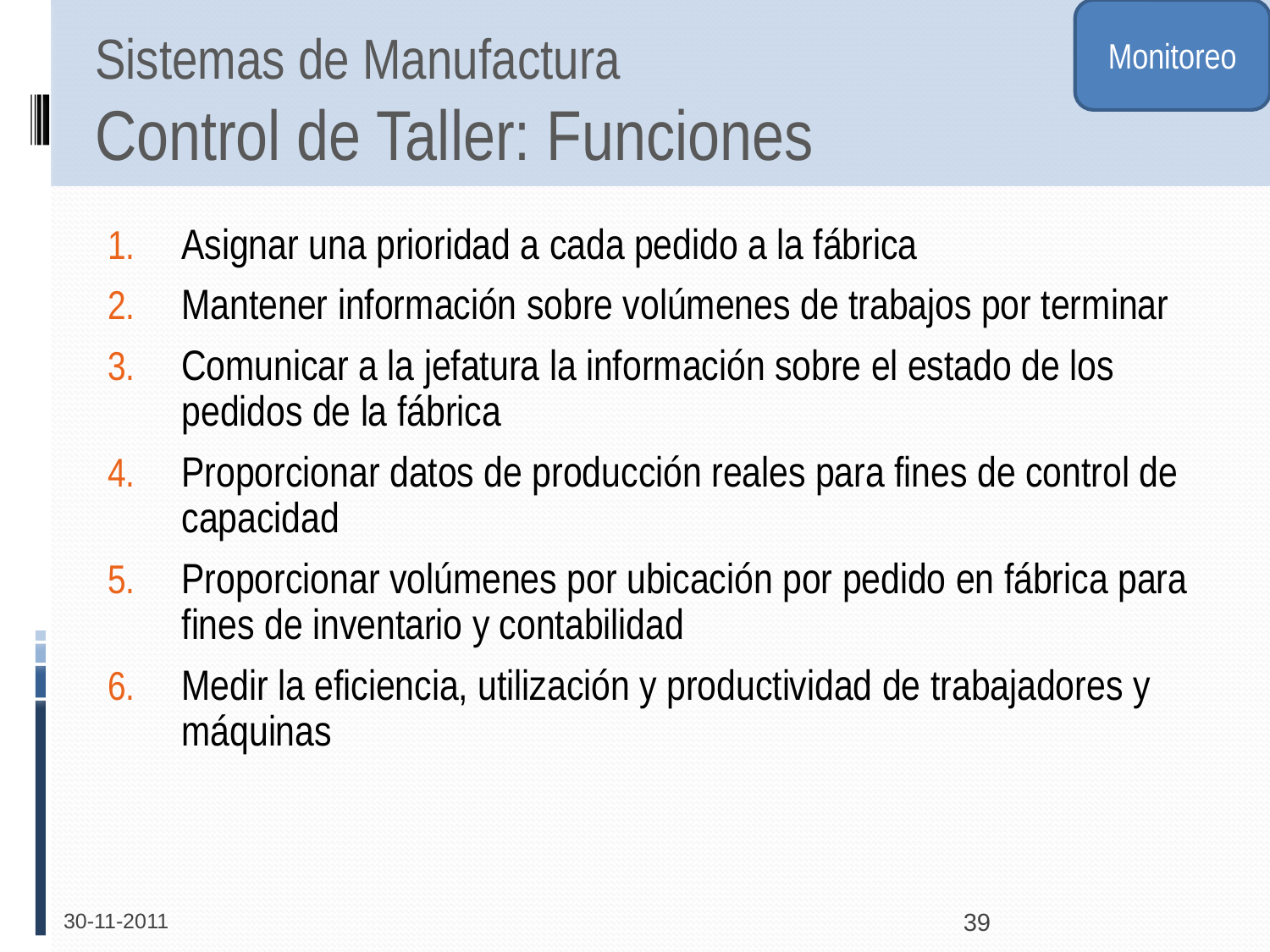

Monitoreo
# Sistemas de Manufactura Control de Taller: Funciones
Asignar una prioridad a cada pedido a la fábrica

Mantener información sobre volúmenes de trabajos por terminar

Comunicar a la jefatura la información sobre el estado de los pedidos de la fábrica

Proporcionar datos de producción reales para fines de control de capacidad

Proporcionar volúmenes por ubicación por pedido en fábrica para fines de inventario y contabilidad

Medir la eficiencia, utilización y productividad de trabajadores y máquinas

30-11-2011
39